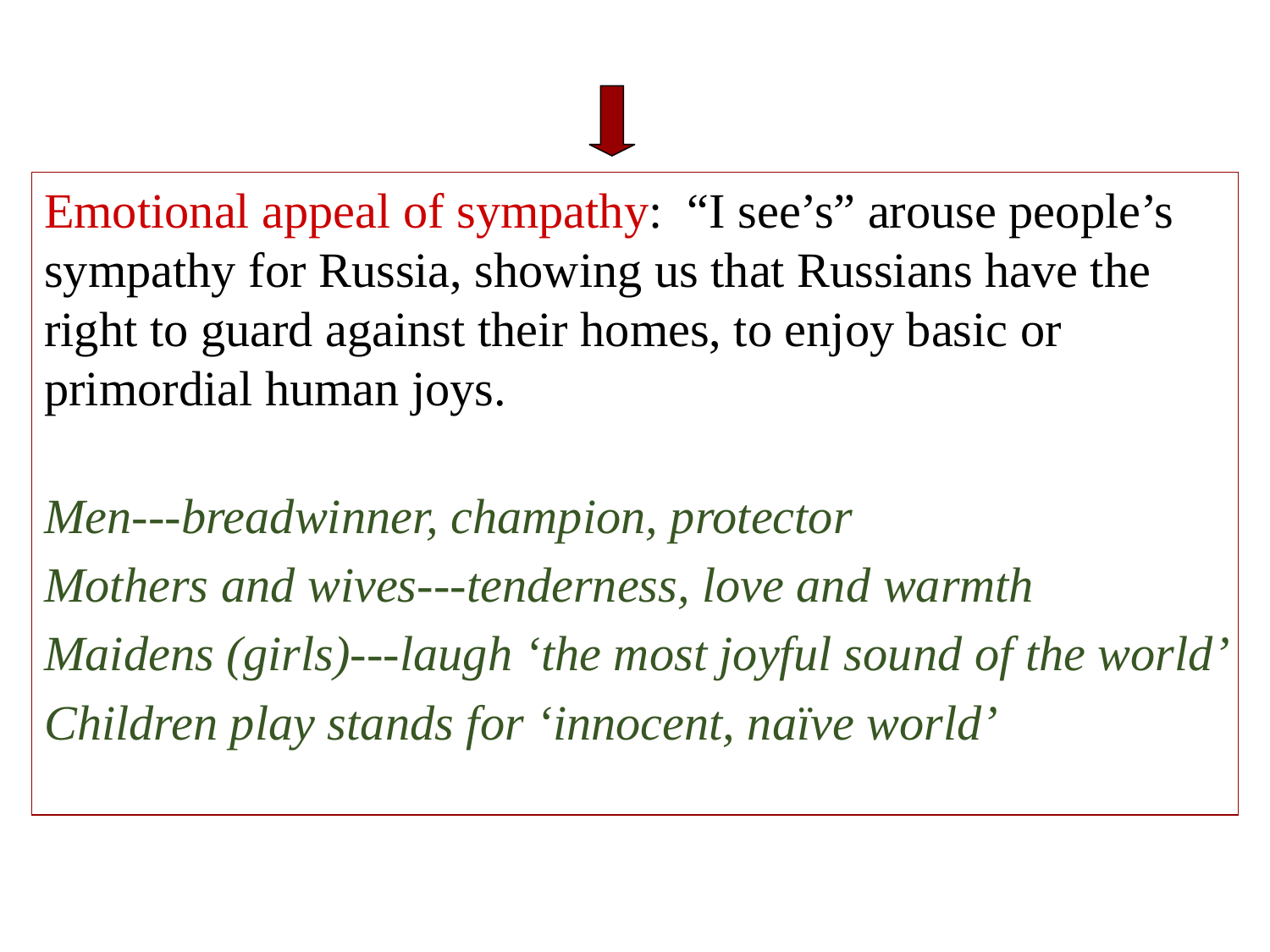

Emotional appeal of sympathy:  “I see’s” arouse people’s sympathy for Russia, showing us that Russians have the right to guard against their homes, to enjoy basic or primordial human joys.

Men---breadwinner, champion, protector
Mothers and wives---tenderness, love and warmth
Maidens (girls)---laugh ‘the most joyful sound of the world’
Children play stands for ‘innocent, naïve world’